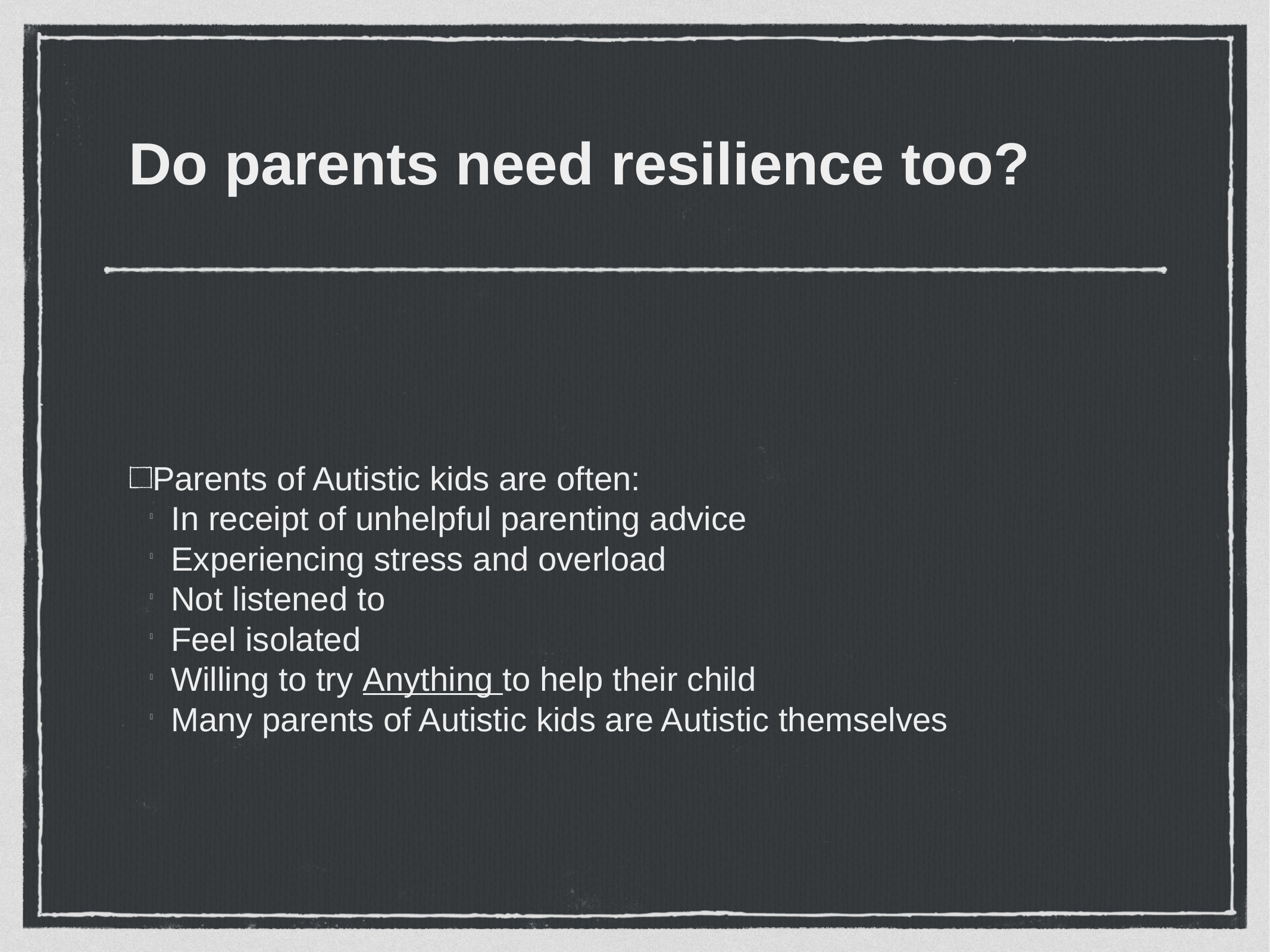

Do parents need resilience too?
Parents of Autistic kids are often:
In receipt of unhelpful parenting advice
Experiencing stress and overload
Not listened to
Feel isolated
Willing to try Anything to help their child
Many parents of Autistic kids are Autistic themselves